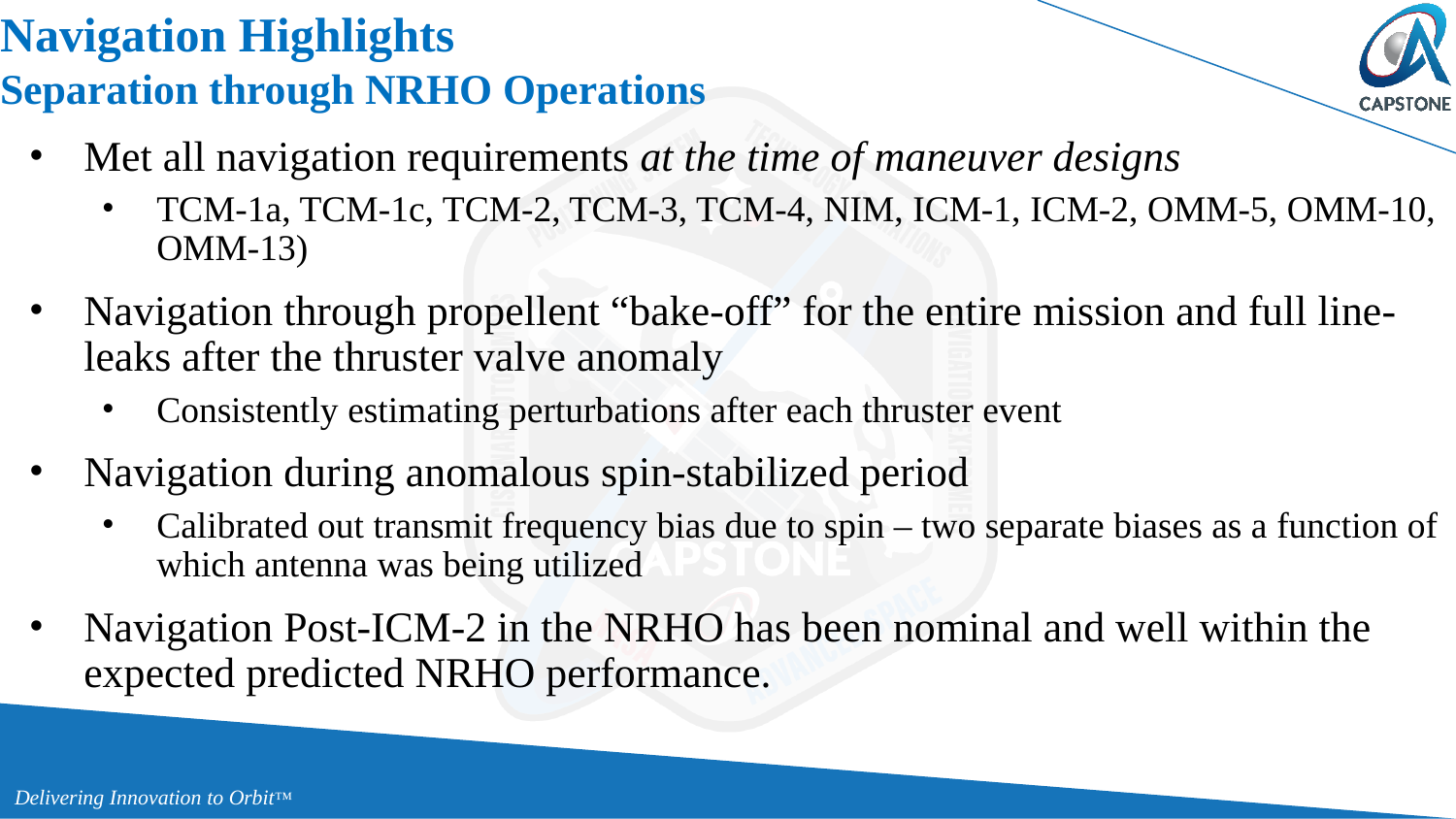

# Navigation Highlights Separation through NRHO Operations
Met all navigation requirements at the time of maneuver designs
TCM-1a, TCM-1c, TCM-2, TCM-3, TCM-4, NIM, ICM-1, ICM-2, OMM-5, OMM-10, OMM-13)
Navigation through propellent “bake-off” for the entire mission and full line-leaks after the thruster valve anomaly
Consistently estimating perturbations after each thruster event
Navigation during anomalous spin-stabilized period
Calibrated out transmit frequency bias due to spin – two separate biases as a function of which antenna was being utilized
Navigation Post-ICM-2 in the NRHO has been nominal and well within the expected predicted NRHO performance.
28
Delivering Innovation to Orbit